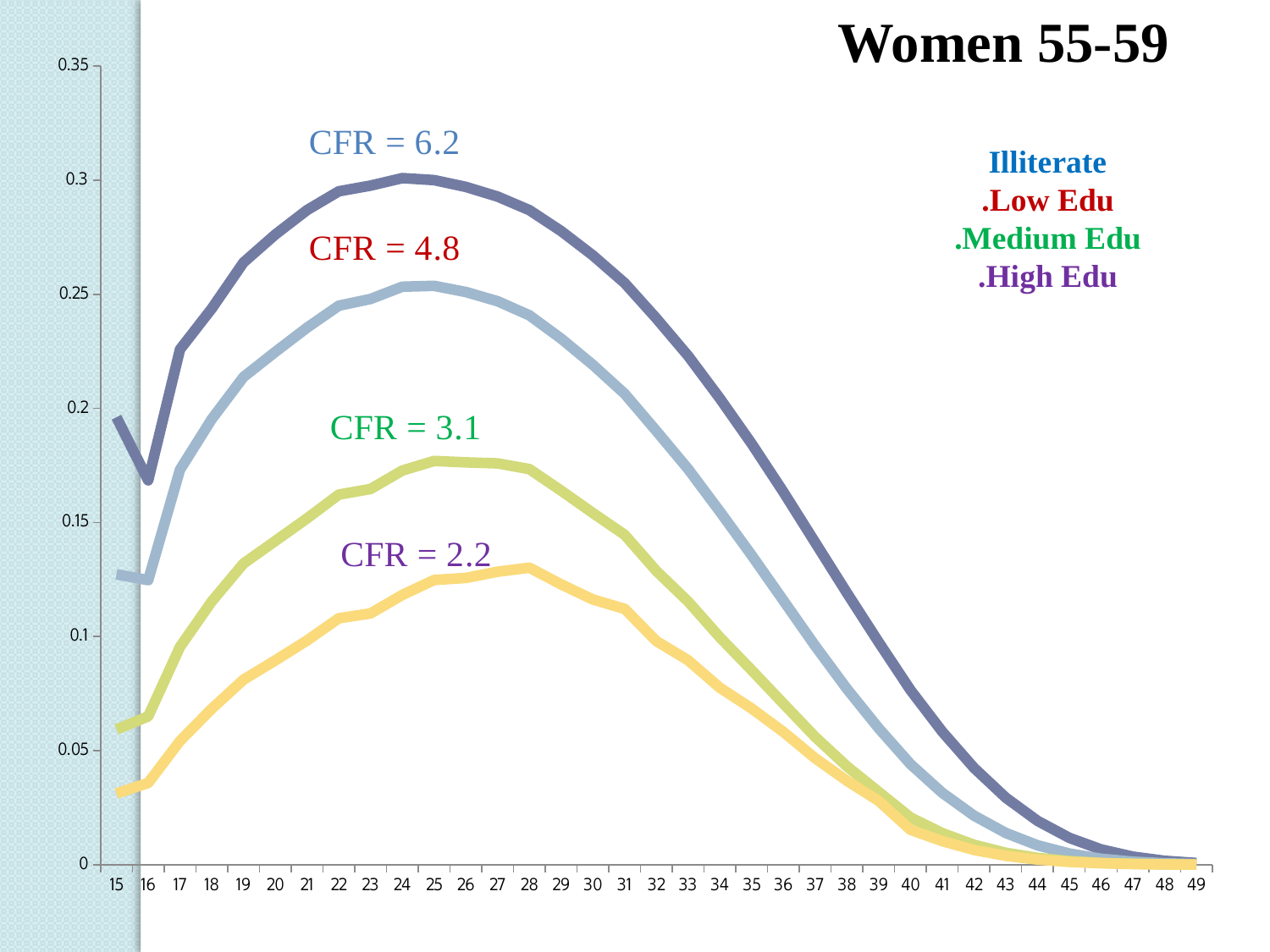

Women 55-59

Illiterate
Low Edu.
Medium Edu.
High Edu.

### Chart

| Category | Illiterate | Low | Medium | High |
|---|---|---|---|---|
| 15 | 0.196118215019046 | 0.127235743374737 | 0.0592510423056813 | 0.0311981250056395 |
| 16 | 0.16842799417606577 | 0.124699058599962 | 0.0649867085083972 | 0.0358266220575166 |
| 17 | 0.22585275691447287 | 0.173140533257503 | 0.09545366197695394 | 0.054229046696195375 |
| 18 | 0.243742129745509 | 0.195288782333475 | 0.11537971033823102 | 0.0683147291020594 |
| 19 | 0.26396251716409913 | 0.21374724202707507 | 0.131974206327817 | 0.08108125296471408 |
| 20 | 0.276209318665548 | 0.22474176338038 | 0.14188262875285887 | 0.0895337510398292 |
| 21 | 0.286911080898102 | 0.23537696225617588 | 0.1517796551685 | 0.09823335359854946 |
| 22 | 0.295151706776153 | 0.24501239480310674 | 0.162208804986912 | 0.10798590181293602 |
| 23 | 0.2976497004456601 | 0.247953223206317 | 0.164641957847959 | 0.110117667991292 |
| 24 | 0.30092205056802 | 0.25333736455509676 | 0.17274581944288153 | 0.11822009176878039 |
| 25 | 0.300045092928353 | 0.25370228057827 | 0.176959550274951 | 0.124758191105108 |
| 26 | 0.29707870175343354 | 0.251003295938498 | 0.176340118057751 | 0.12566187919819988 |
| 27 | 0.29282919592422707 | 0.24695498924214168 | 0.175888416581295 | 0.128393425931319 |
| 28 | 0.28688062689587407 | 0.240784726674365 | 0.17338324880736786 | 0.13015941318629554 |
| 29 | 0.27771026252965136 | 0.230567565066895 | 0.163935323611948 | 0.12284033556071898 |
| 30 | 0.26703792067125776 | 0.21907794454286492 | 0.15411926912932492 | 0.116232980290304 |
| 31 | 0.254906372558586 | 0.20639619753769792 | 0.14457455329343688 | 0.1121141701085551 |
| 32 | 0.23944249405502513 | 0.190079268161104 | 0.12870041319126957 | 0.09797061508313515 |
| 33 | 0.223002618062991 | 0.17341441540817953 | 0.11533731088818698 | 0.08956811491009317 |
| 34 | 0.20430538587306657 | 0.154726011945281 | 0.09960859963982045 | 0.0775211446461605 |
| 35 | 0.18449664785826292 | 0.13557592895470943 | 0.0852335611686349 | 0.0684341001212438 |
| 36 | 0.163309603697745 | 0.1157437325322622 | 0.0705538550895376 | 0.058157881999054487 |
| 37 | 0.141191538192709 | 0.09587562368649663 | 0.05598766497111204 | 0.04664976472585926 |
| 38 | 0.11905232094049302 | 0.07702722518616642 | 0.0430807724070156 | 0.03676603846983941 |
| 39 | 0.0974710026578308 | 0.059759714975225954 | 0.031870616356925716 | 0.027926373071925106 |
| 40 | 0.0765158028970742 | 0.044045882871719885 | 0.0206765928547227 | 0.0152913143019634 |
| 41 | 0.0582618954848167 | 0.03149523274736152 | 0.0138289936529486 | 0.010331335680322 |
| 42 | 0.042417827914048495 | 0.021468584145697703 | 0.00869695341177998 | 0.00645751045317921 |
| 43 | 0.02936724405294259 | 0.0138966079781573 | 0.005203101129938039 | 0.00387934181184588 |
| 44 | 0.019192434315086666 | 0.008495491647811755 | 0.0029582364089949884 | 0.002249504739966111 |
| 45 | 0.0117473730279249 | 0.004872206912249081 | 0.0015768981543378047 | 0.0012240727448202956 |
| 46 | 0.0066843549579170365 | 0.002606187154344943 | 0.0007825737488199045 | 0.0006187071178843532 |
| 47 | 0.0035113192086069053 | 0.001293153084520365 | 0.00035943347076342817 | 0.000288245190618642 |
| 48 | 0.00169194830515343 | 0.0005913922671245774 | 0.000148207120557167 | 0.000116031794189718 |
| 49 | 0.0007436807259053544 | 0.000247590573037938 | 5.1418980508036e-05 | 3.44025817553396e-05 |